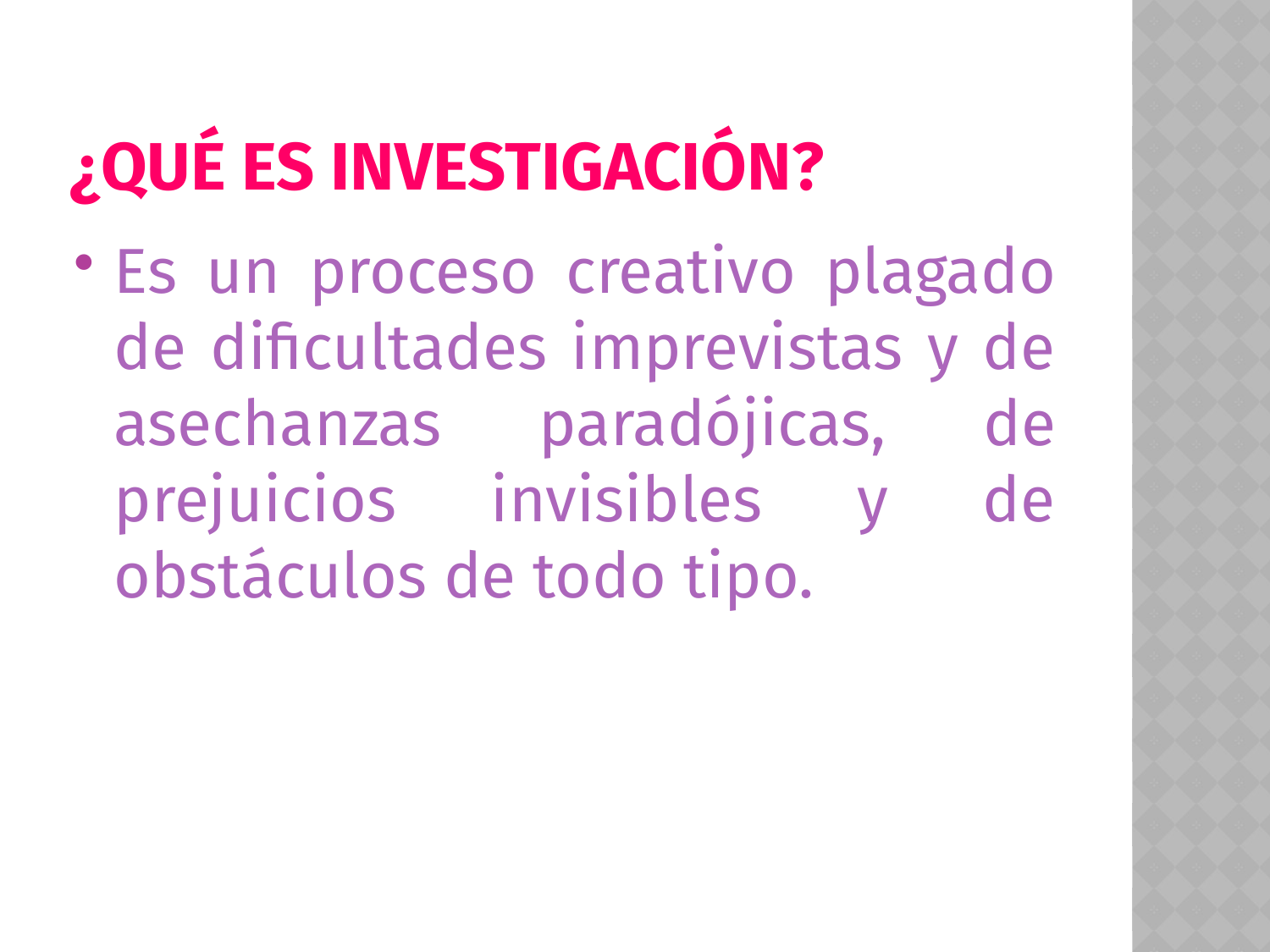

# ¿QUÉ ES INVESTIGACIÓN?
Es un proceso creativo plagado de dificultades imprevistas y de asechanzas paradójicas, de prejuicios invisibles y de obstáculos de todo tipo.